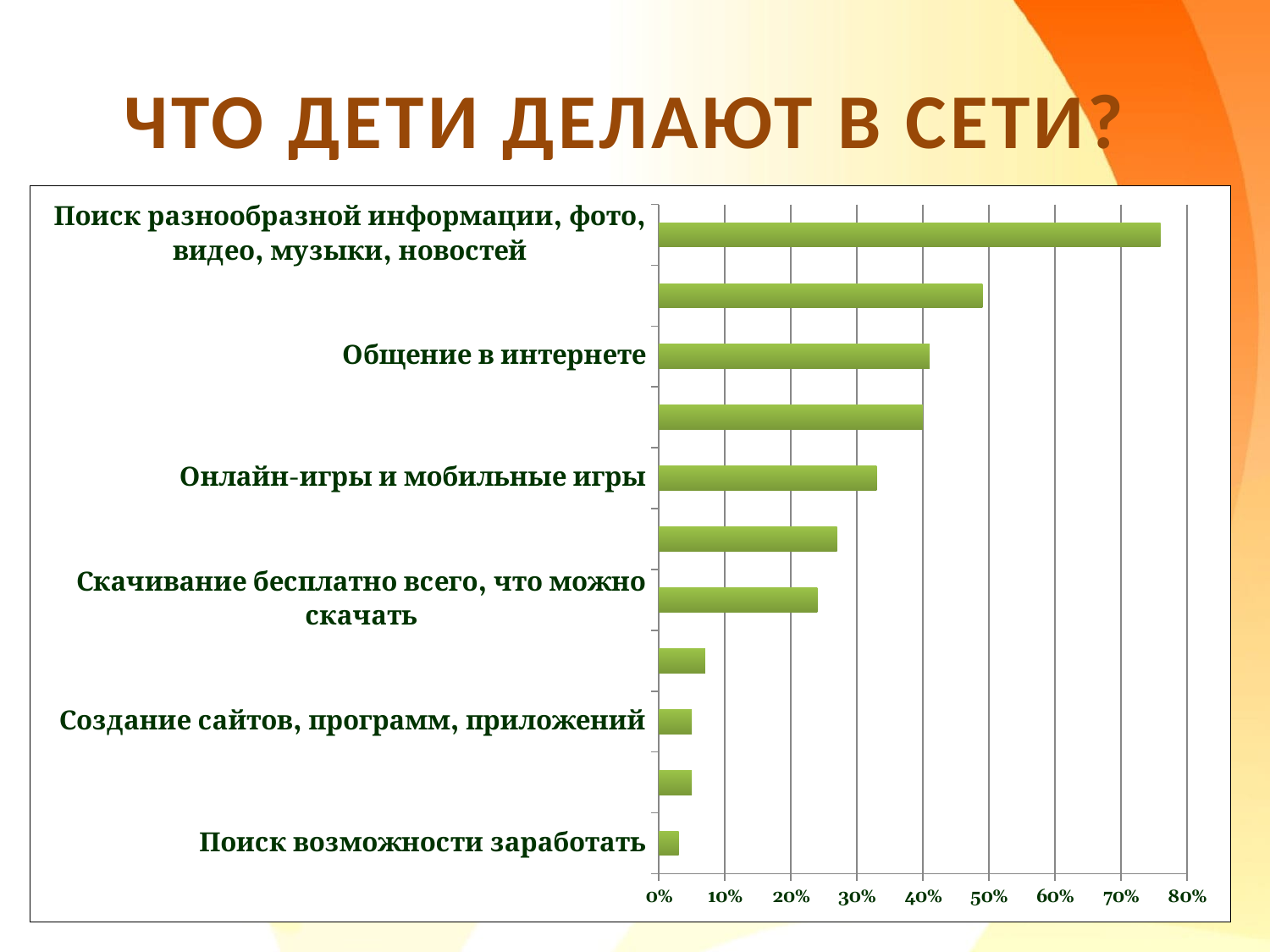

# Что дети делают в сети?

### Chart

| Category |  |
|---|---|
| Поиск возможности заработать | 0.030000000000000002 |
| Критика, споры, издевательства в комментариях | 0.05 |
| Создание сайтов, программ, приложений | 0.05 |
| Пользование образовательными порталами, онлайн-курсами | 0.07000000000000002 |
| Скачивание бесплатно всего, что можно скачать | 0.2400000000000002 |
| Чтение новостных лент (в том числе соц.сети) | 0.27 |
| Онлайн-игры и мобильные игры | 0.33000000000000185 |
| Поиск новых друзей в соц. сетях | 0.4 |
| Общение в интернете | 0.4100000000000003 |
| Поиск информации для учебы | 0.4900000000000003 |
| Поиск разнообразной информации, фото, видео, музыки, новостей | 0.7600000000000031 |